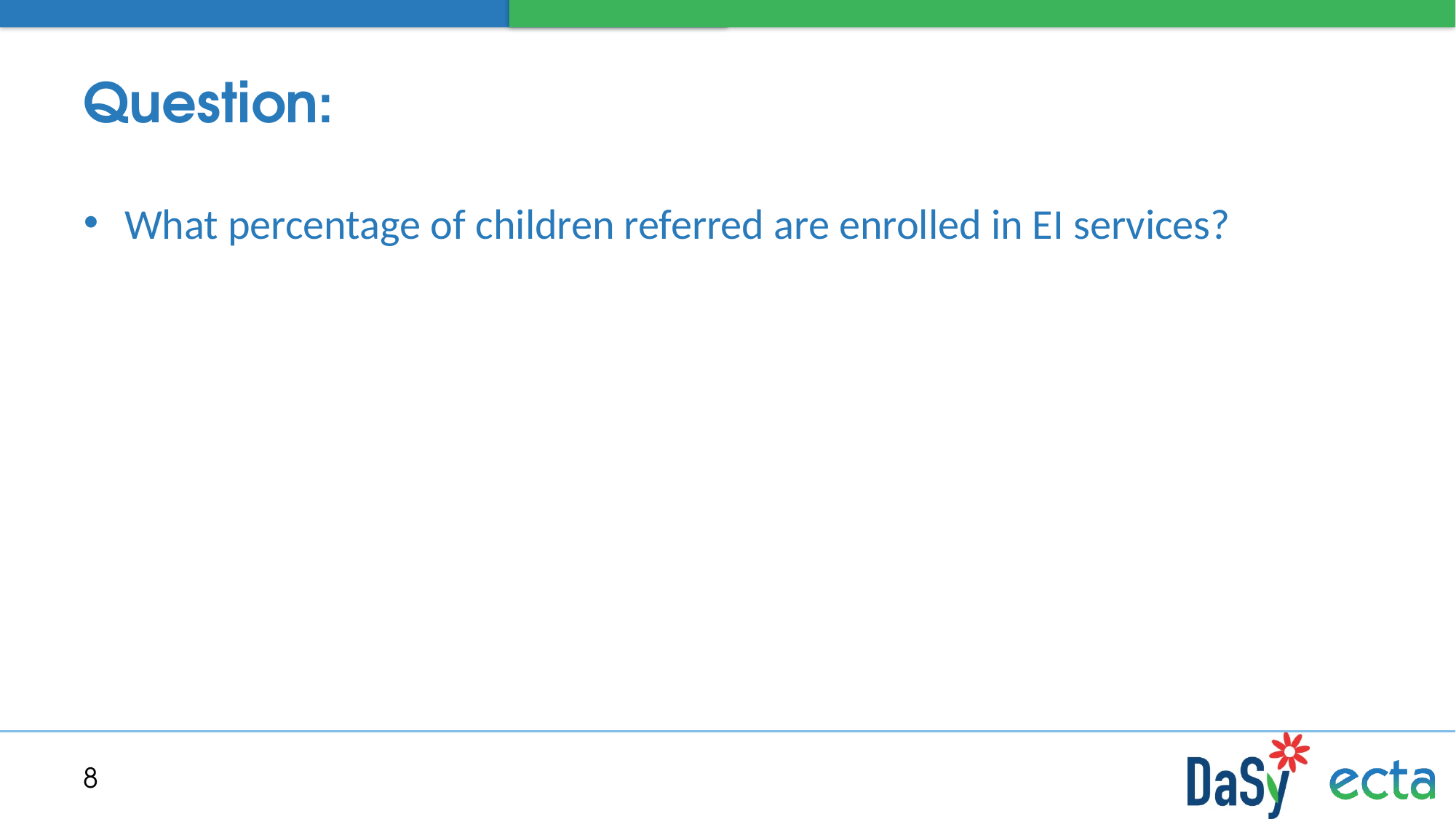

# Question:
What percentage of children referred are enrolled in EI services?
8